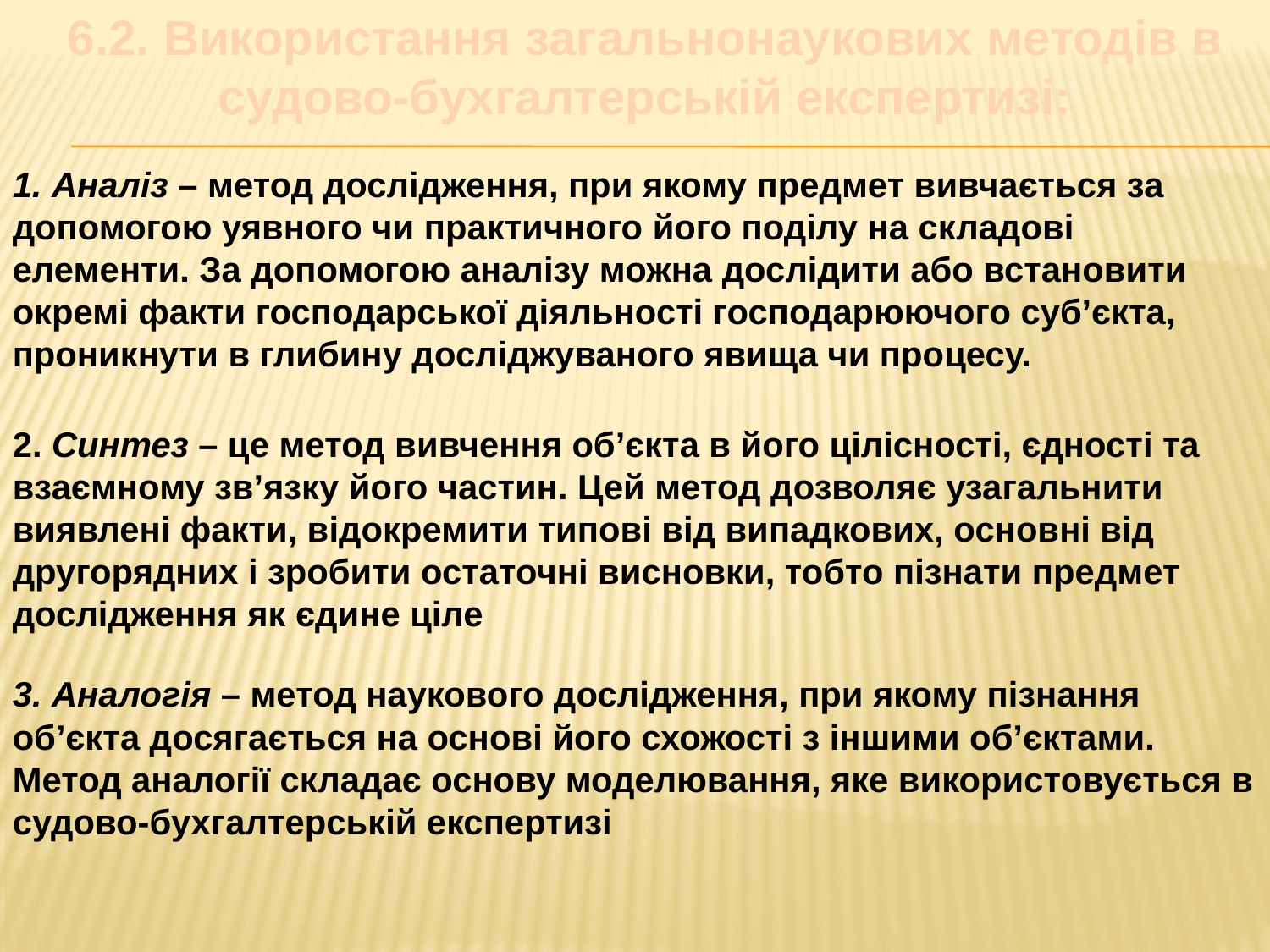

6.2. Використання загальнонаукових методів в судово-бухгалтерській експертизі:

1. Аналіз – метод дослідження, при якому предмет вивчається за допомогою уявного чи практичного його поділу на складові елементи. За допомогою аналізу можна дослідити або встановити окремі факти господарської діяльності господарюючого суб’єкта, проникнути в глибину досліджуваного явища чи процесу.
2. Синтез – це метод вивчення об’єкта в його цілісності, єдності та взаємному зв’язку його частин. Цей метод дозволяє узагальнити виявлені факти, відокремити типові від випадкових, основні від другорядних і зробити остаточні висновки, тобто пізнати предмет дослідження як єдине ціле
3. Аналогія – метод наукового дослідження, при якому пізнання об’єкта досягається на основі його схожості з іншими об’єктами. Метод аналогії складає основу моделювання, яке використовується в судово-бухгалтерській експертизі